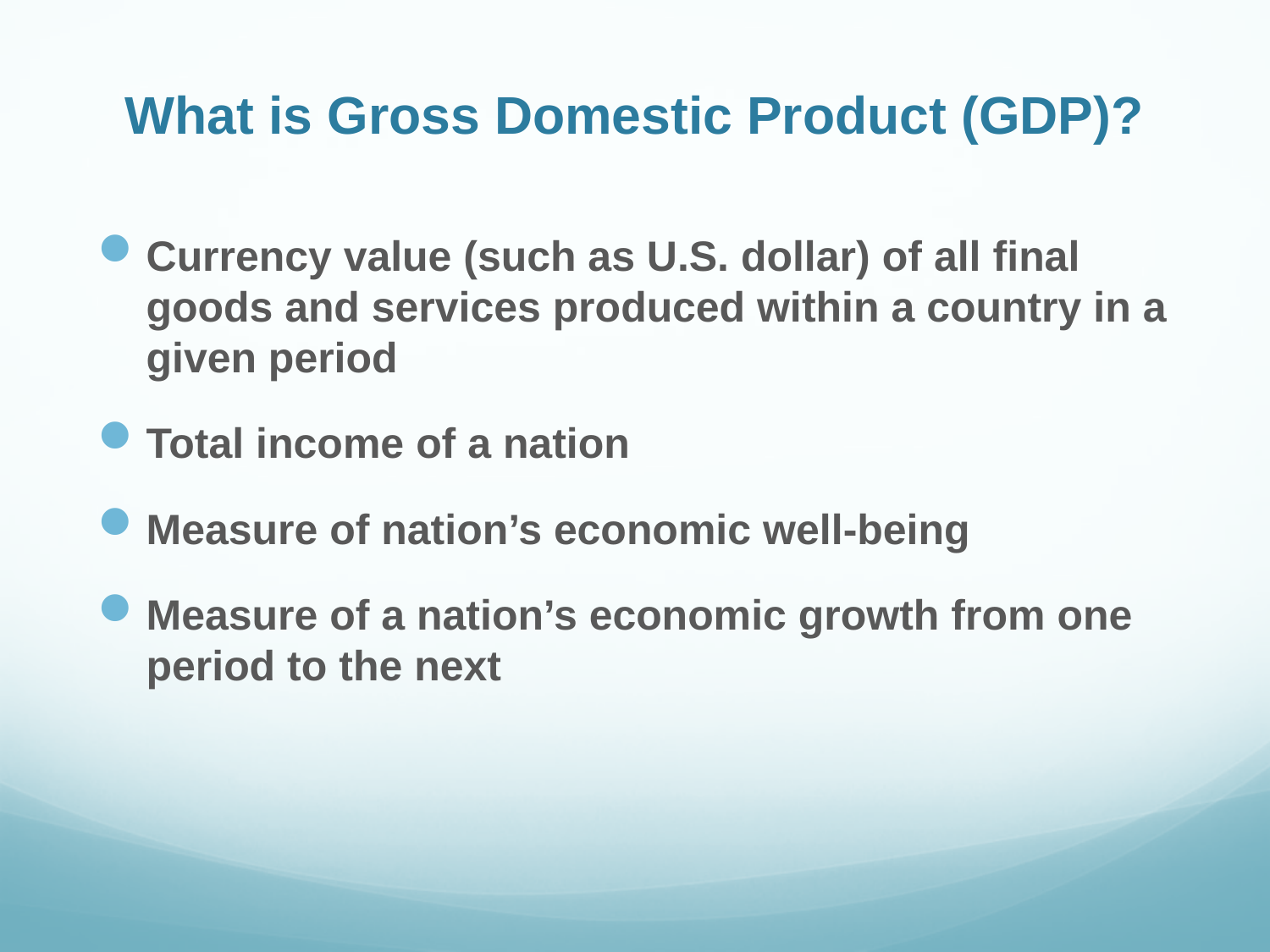

# What is Gross Domestic Product (GDP)?
Currency value (such as U.S. dollar) of all final goods and services produced within a country in a given period
Total income of a nation
Measure of nation’s economic well-being
Measure of a nation’s economic growth from one period to the next